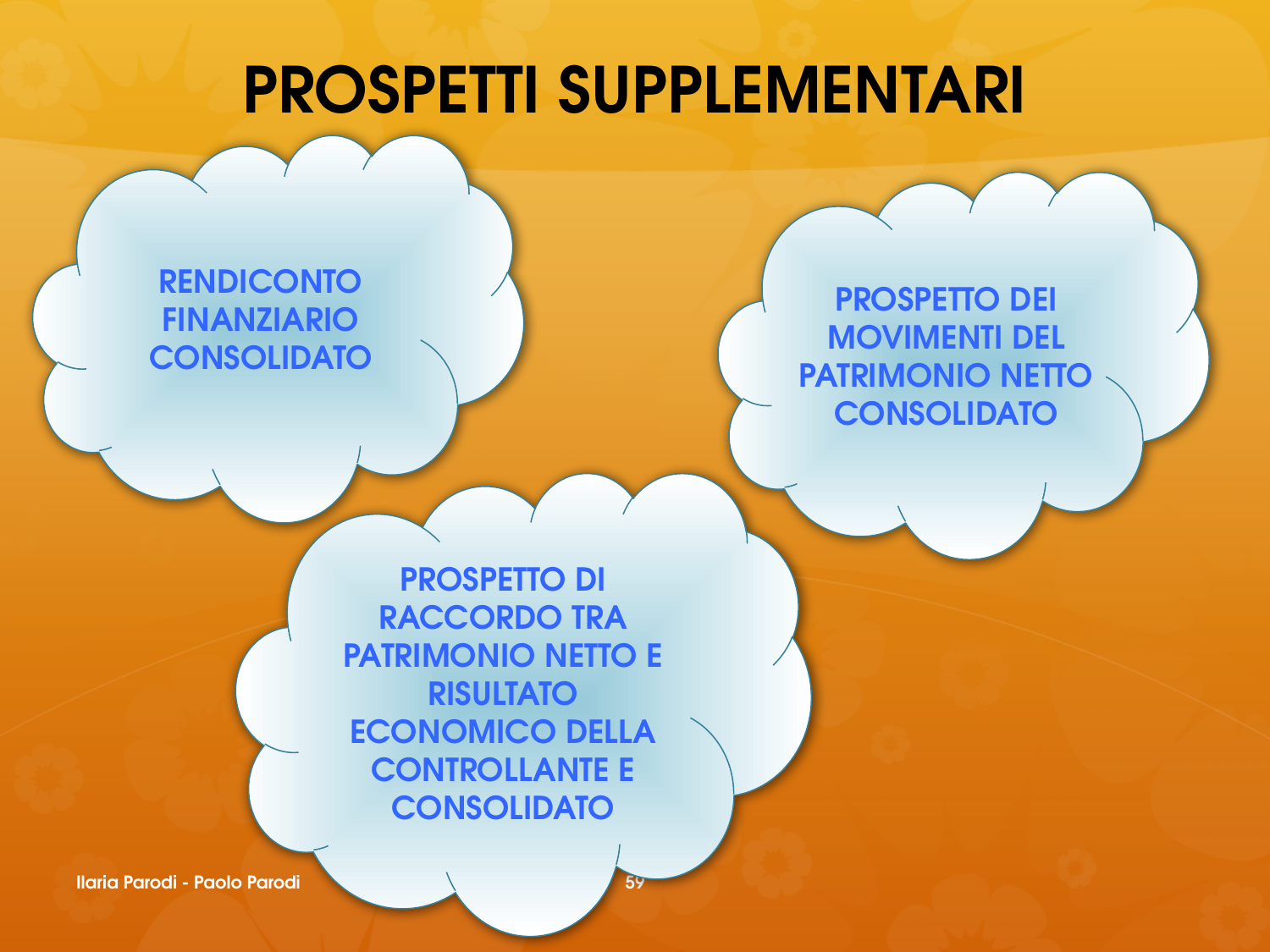

# PROSPETTI SUPPLEMENTARI
RENDICONTO FINANZIARIO CONSOLIDATO

PROSPETTO DEI MOVIMENTI DEL PATRIMONIO NETTO CONSOLIDATO
PROSPETTO DI RACCORDO TRA PATRIMONIO NETTO E RISULTATO ECONOMICO DELLA CONTROLLANTE E CONSOLIDATO
Ilaria Parodi - Paolo Parodi
59